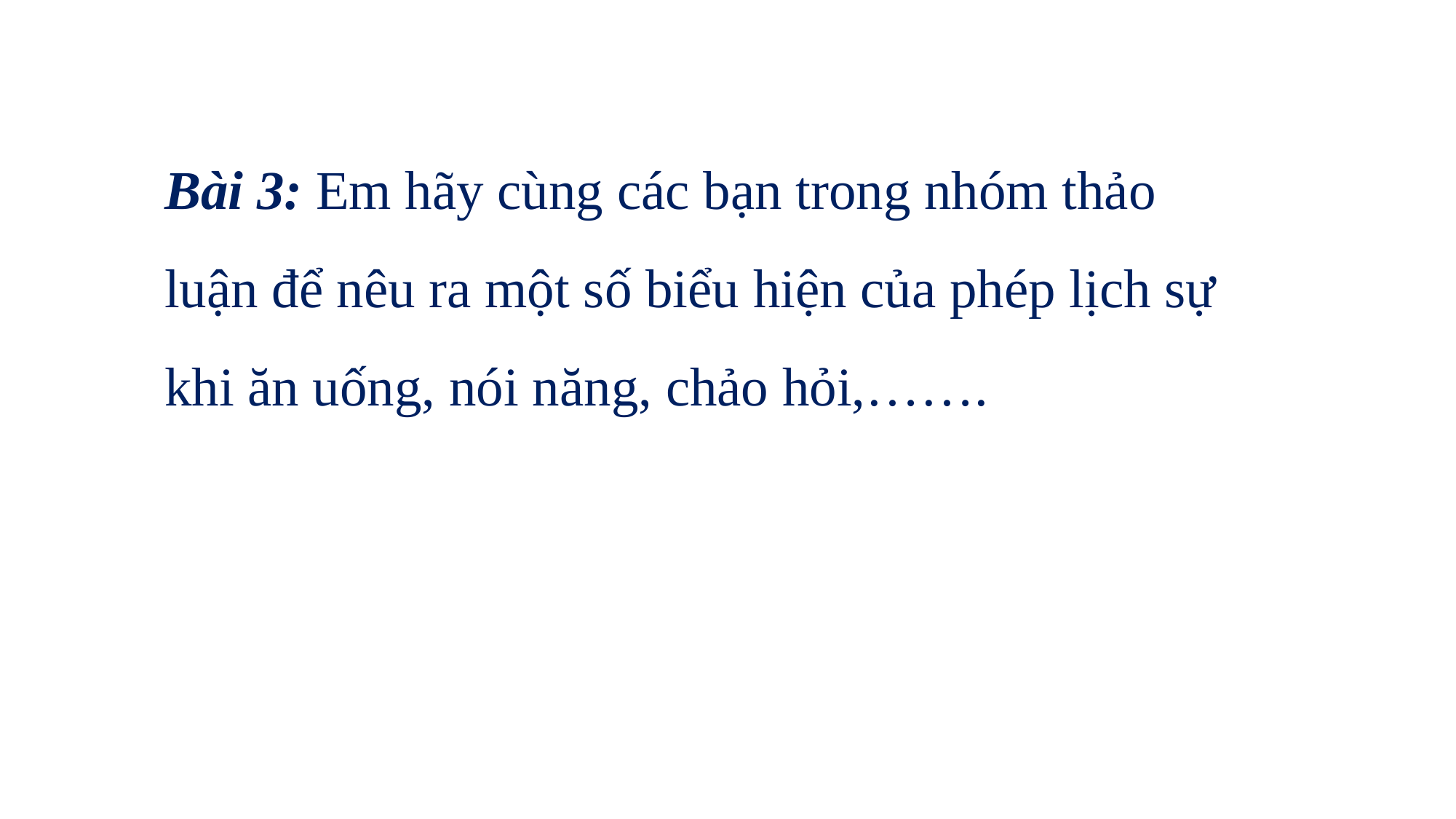

Bài 3: Em hãy cùng các bạn trong nhóm thảo luận để nêu ra một số biểu hiện của phép lịch sự khi ăn uống, nói năng, chảo hỏi,…….